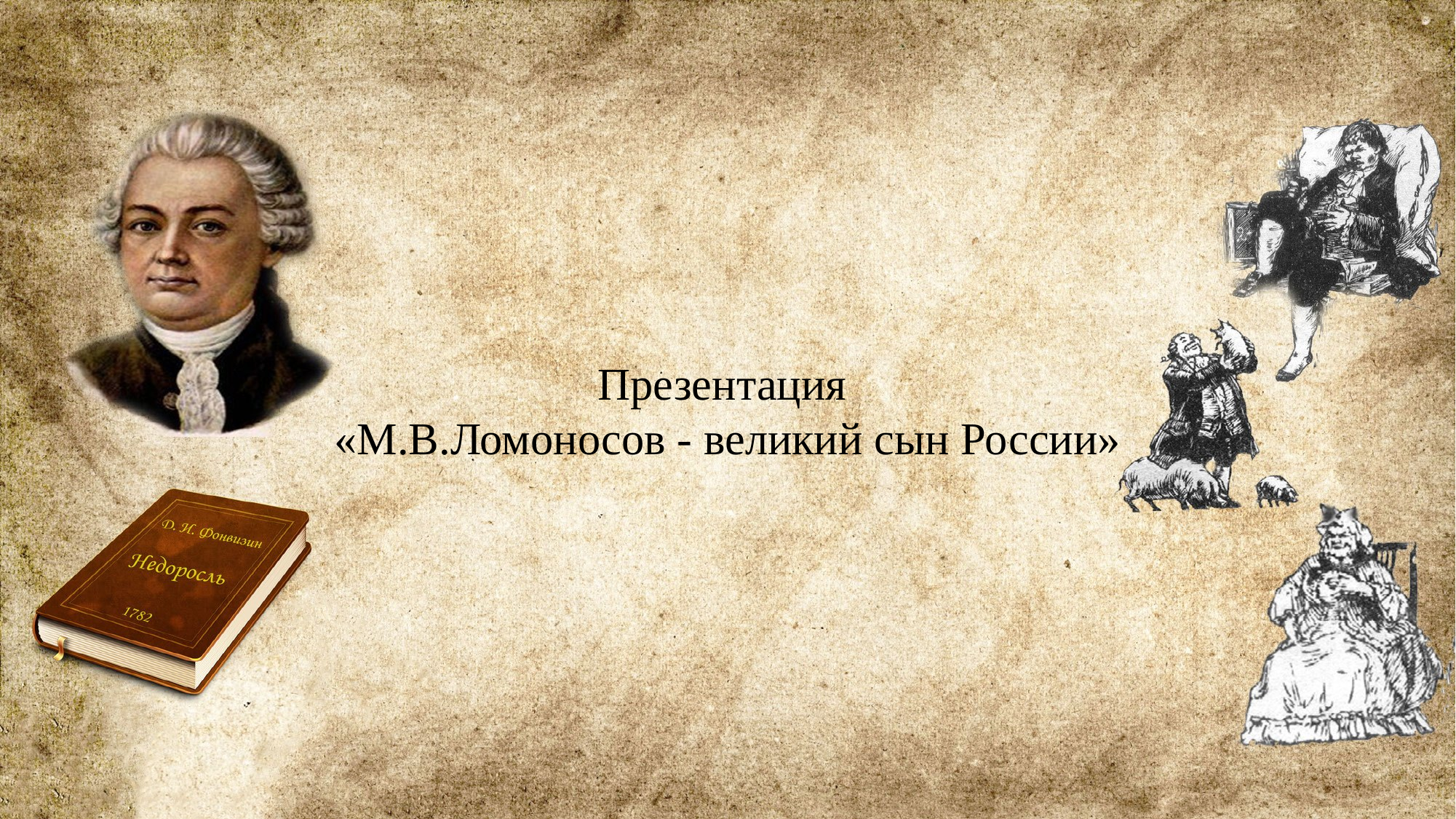

# Презентация
«М.В.Ломоносов - великий сын России»